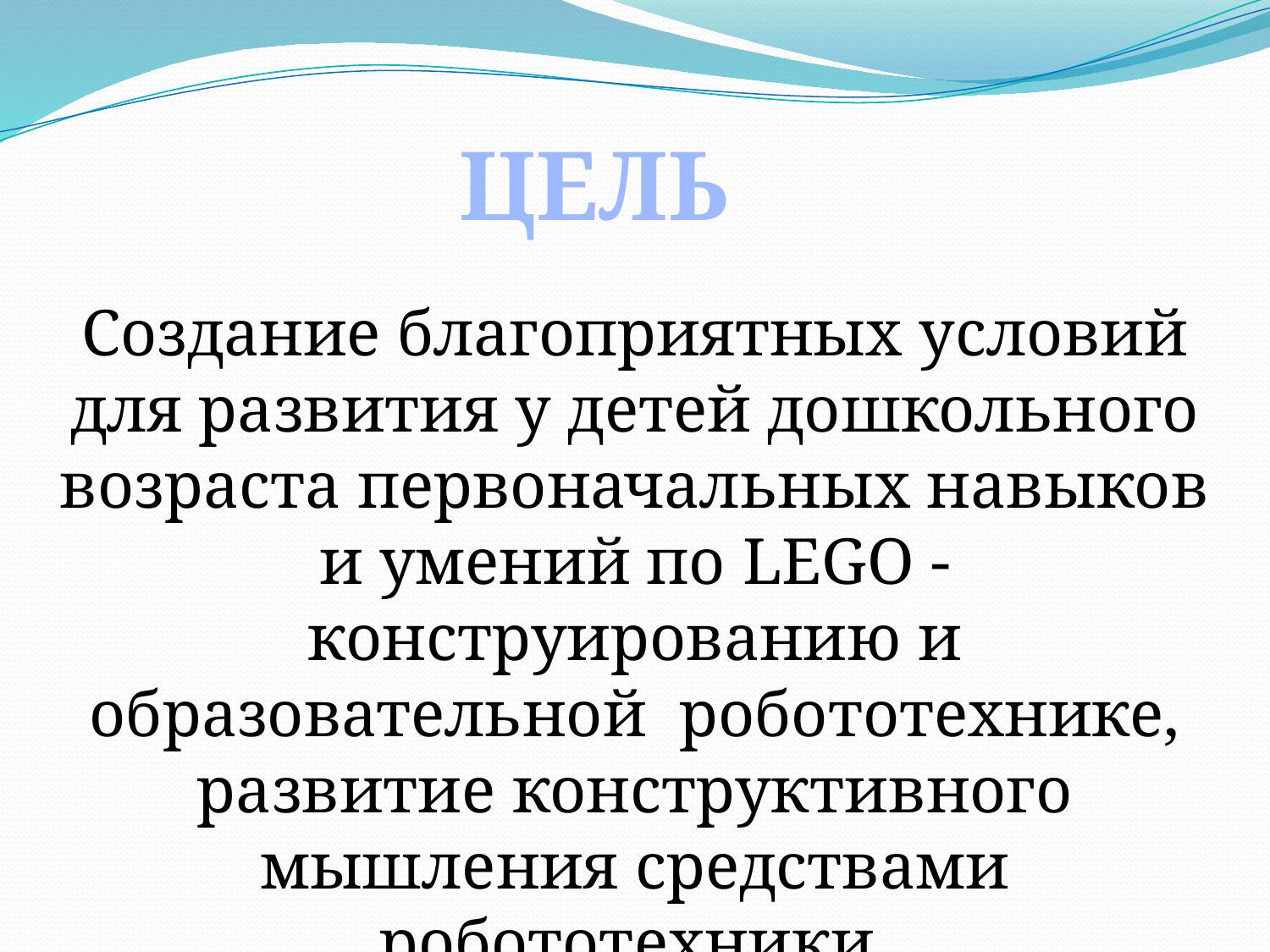

ЦЕЛЬ

Создание благоприятных условий для развития у детей дошкольного возраста первоначальных навыков и умений по LEGO - конструированию и образовательной  робототехнике, развитие конструктивного мышления средствами робототехники.